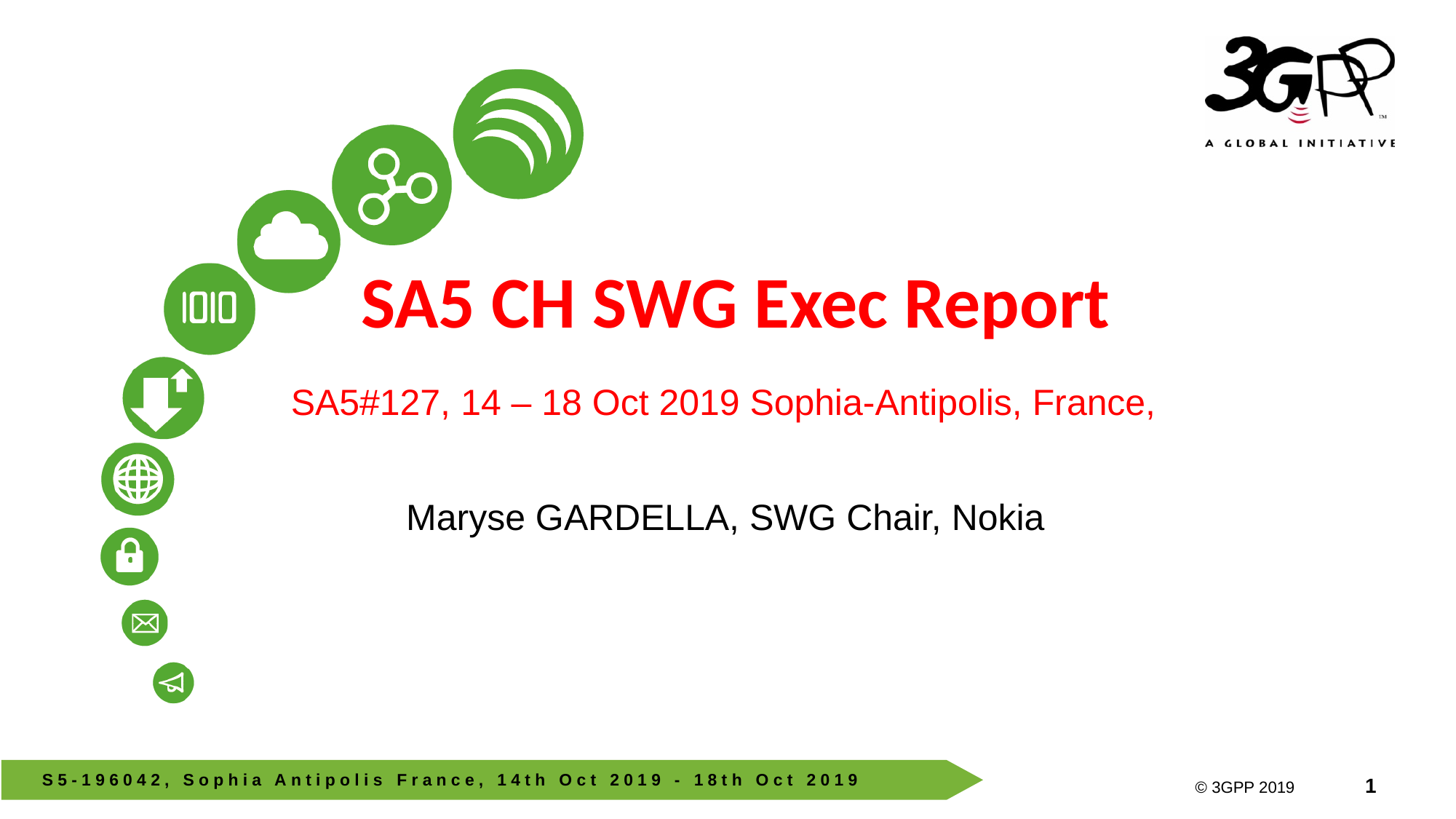

# SA5 CH SWG Exec Report SA5#127, 14 – 18 Oct 2019 Sophia-Antipolis, France,
Maryse GARDELLA, SWG Chair, Nokia